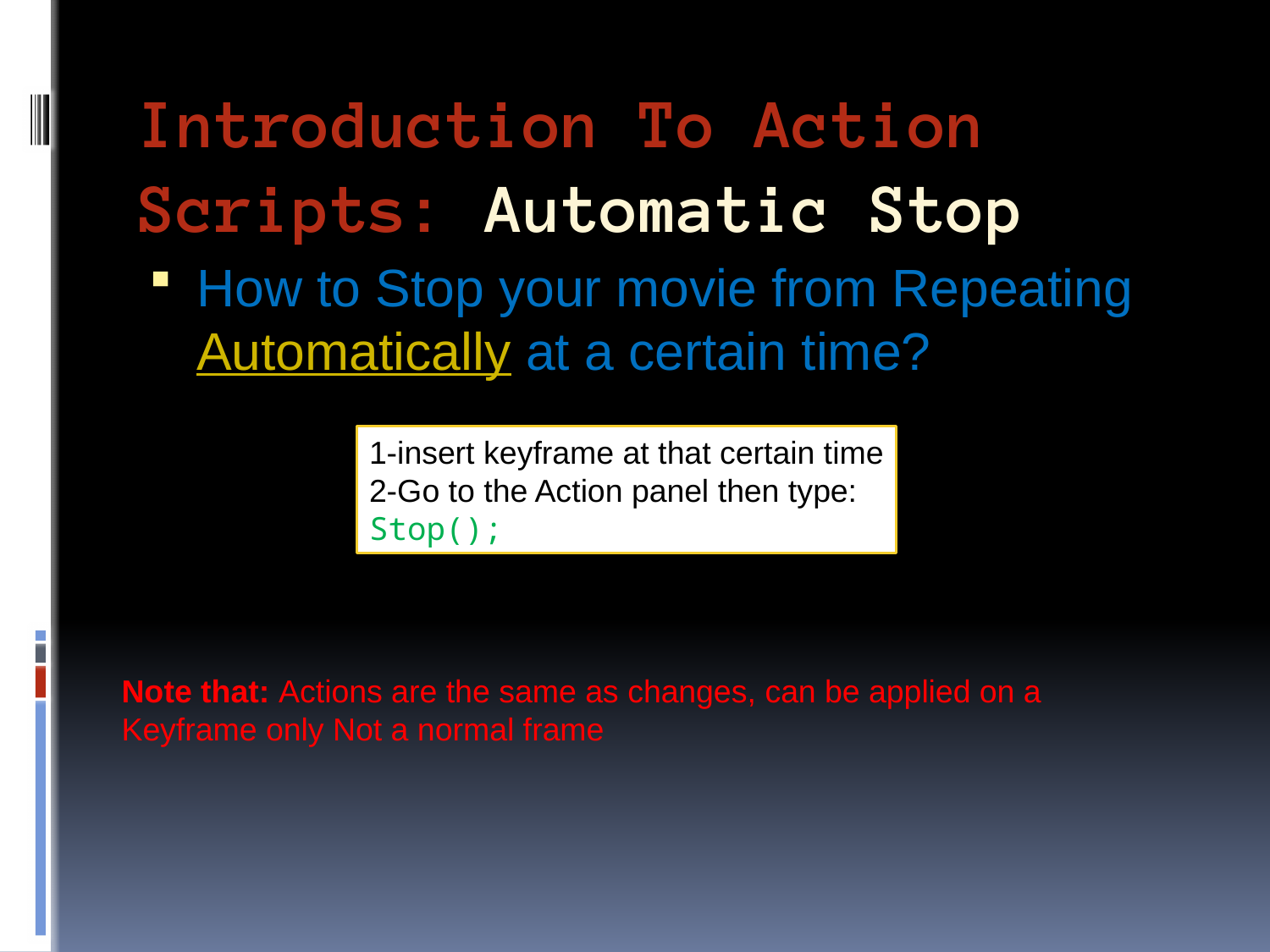

# Introduction To Action Scripts: Automatic Stop
How to Stop your movie from Repeating Automatically at a certain time?

1-insert keyframe at that certain time
2-Go to the Action panel then type:
Stop();
Note that: Actions are the same as changes, can be applied on a Keyframe only Not a normal frame